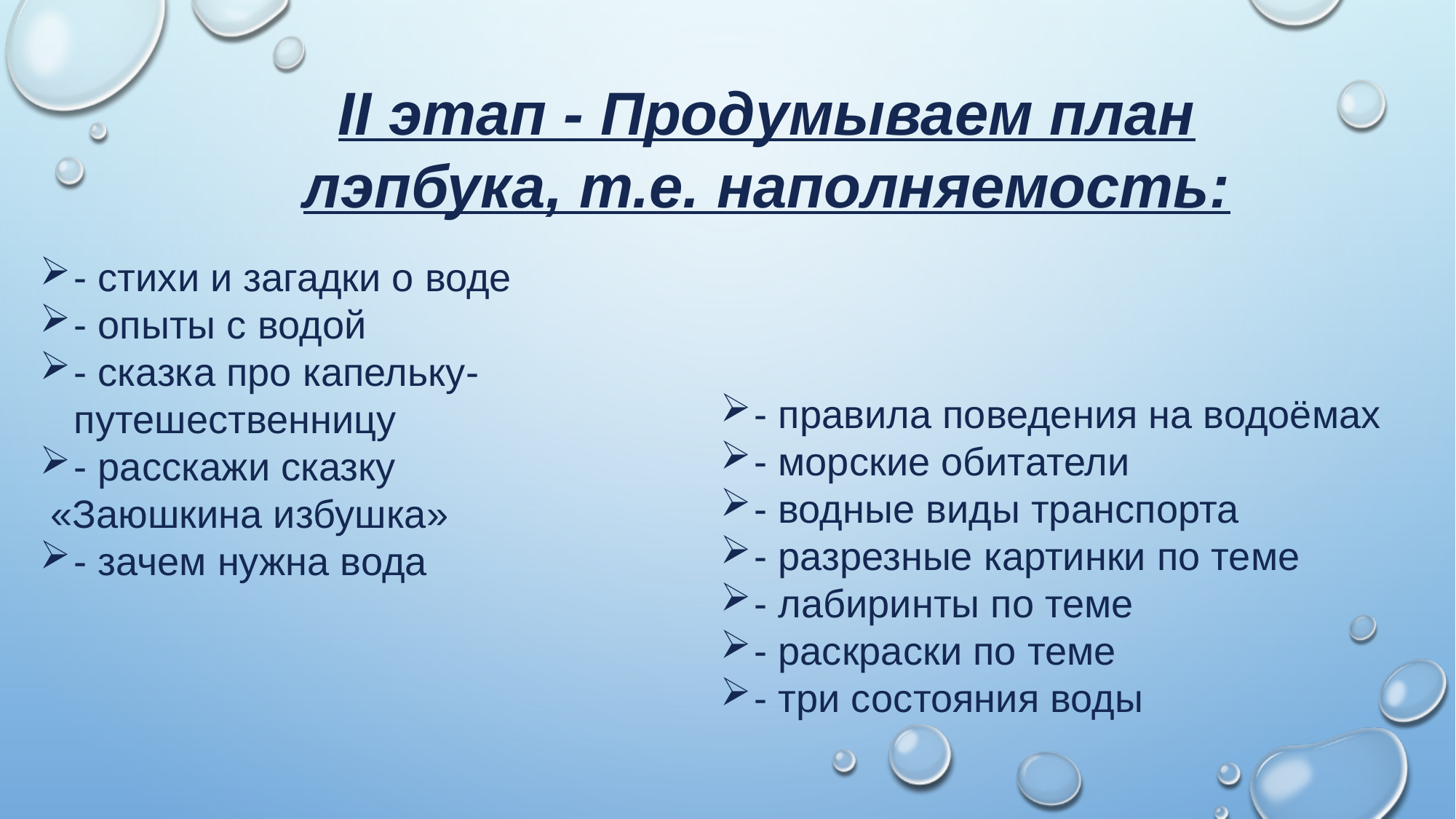

II этап - Продумываем план лэпбука, т.е. наполняемость:
- стихи и загадки о воде
- опыты с водой
- сказка про капельку-путешественницу
- расскажи сказку
 «Заюшкина избушка»
- зачем нужна вода

- правила поведения на водоёмах
- морские обитатели
- водные виды транспорта
- разрезные картинки по теме
- лабиринты по теме
- раскраски по теме
- три состояния воды